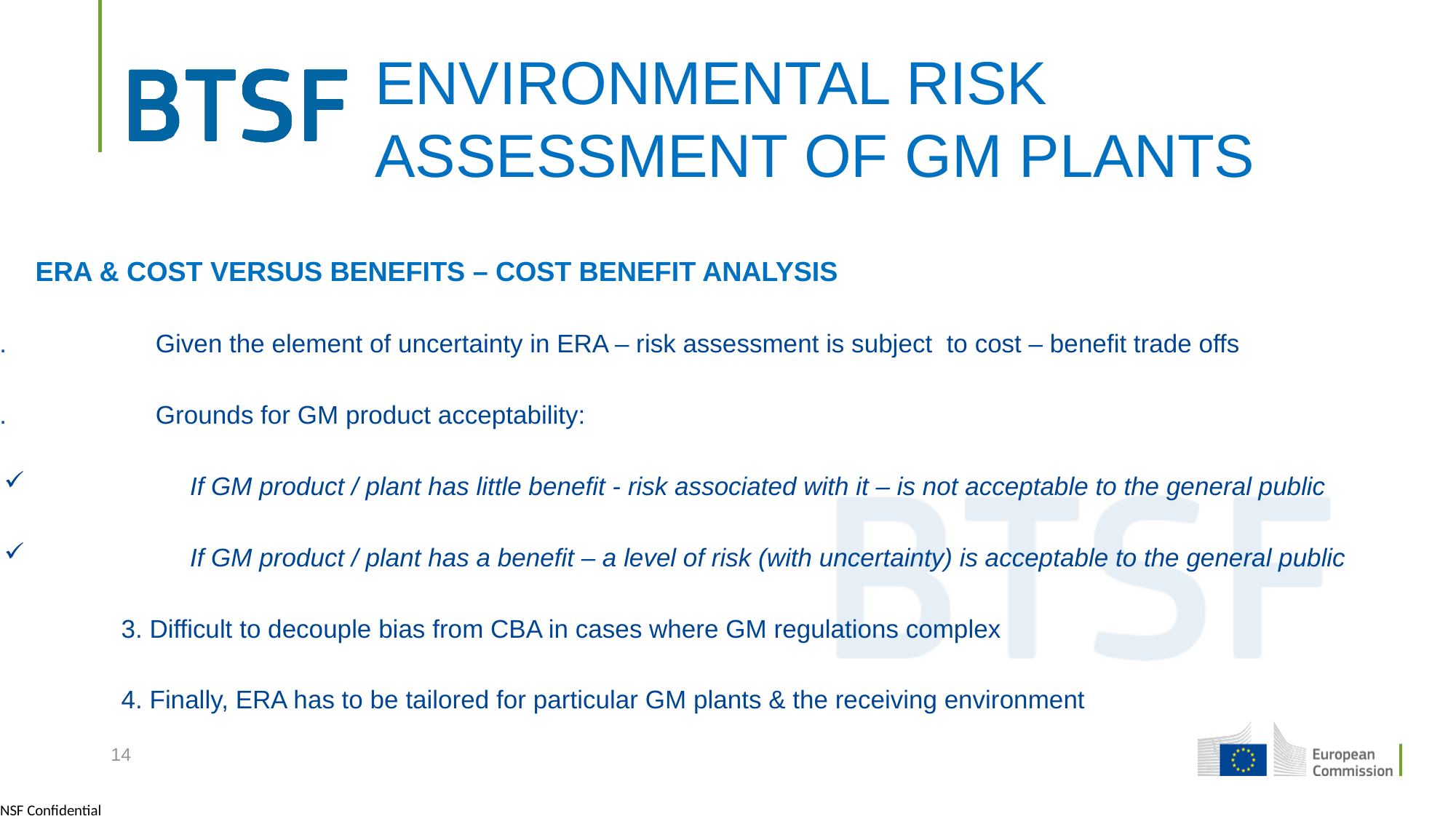

ERA & COST VERSUS BENEFITS – COST BENEFIT ANALYSIS

Given the element of uncertainty in ERA – risk assessment is subject  to cost – benefit trade offs

Grounds for GM product acceptability:

If GM product / plant has little benefit - risk associated with it – is not acceptable to the general public

If GM product / plant has a benefit – a level of risk (with uncertainty) is acceptable to the general public

3. Difficult to decouple bias from CBA in cases where GM regulations complex

4. Finally, ERA has to be tailored for particular GM plants & the receiving environment

# ENVIRONMENTAL RISK ASSESSMENT OF GM PLANTS
14